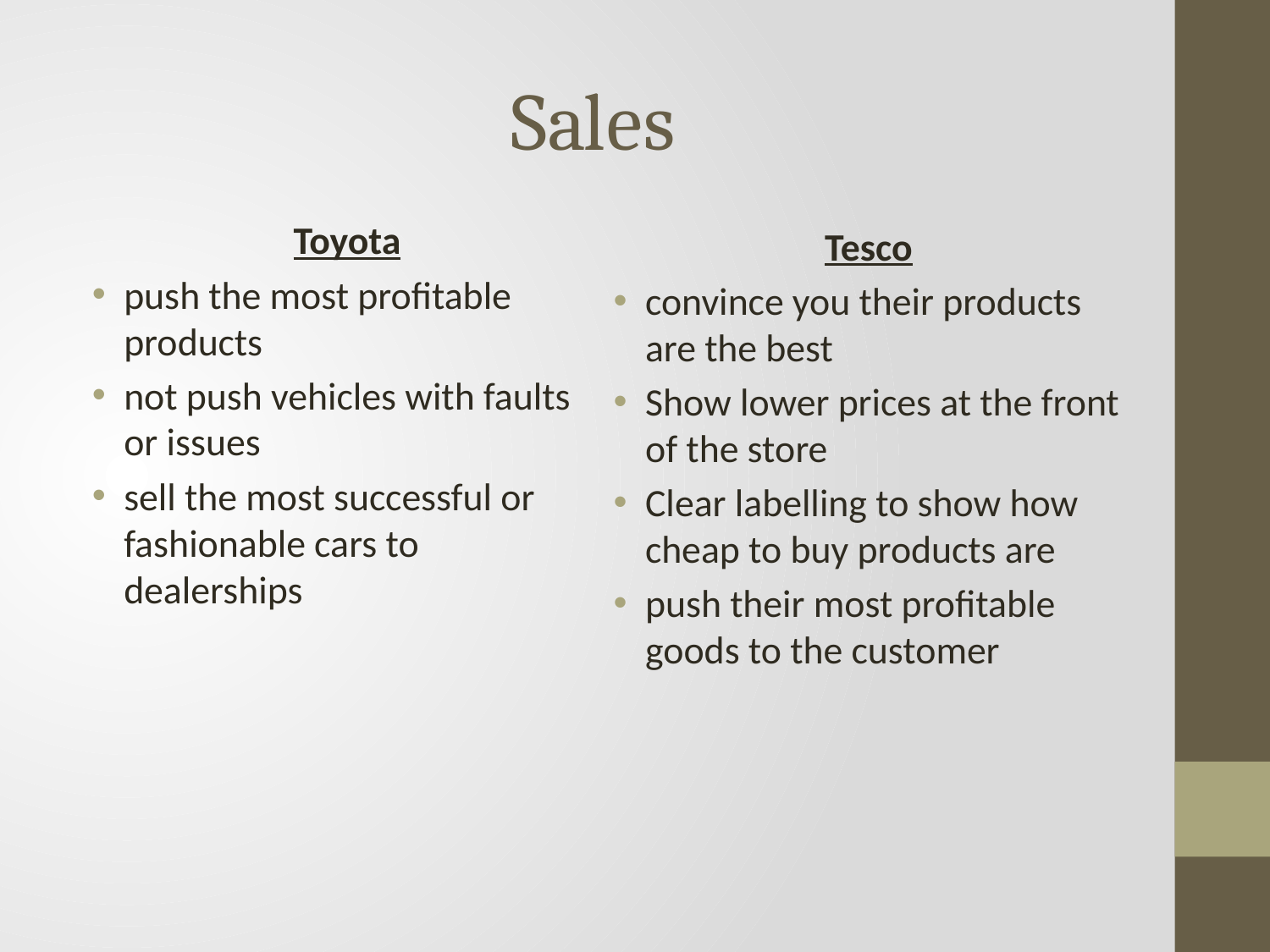

# Sales
Toyota
push the most profitable products
not push vehicles with faults or issues
sell the most successful or fashionable cars to dealerships
Tesco
convince you their products are the best
Show lower prices at the front of the store
Clear labelling to show how cheap to buy products are
push their most profitable goods to the customer